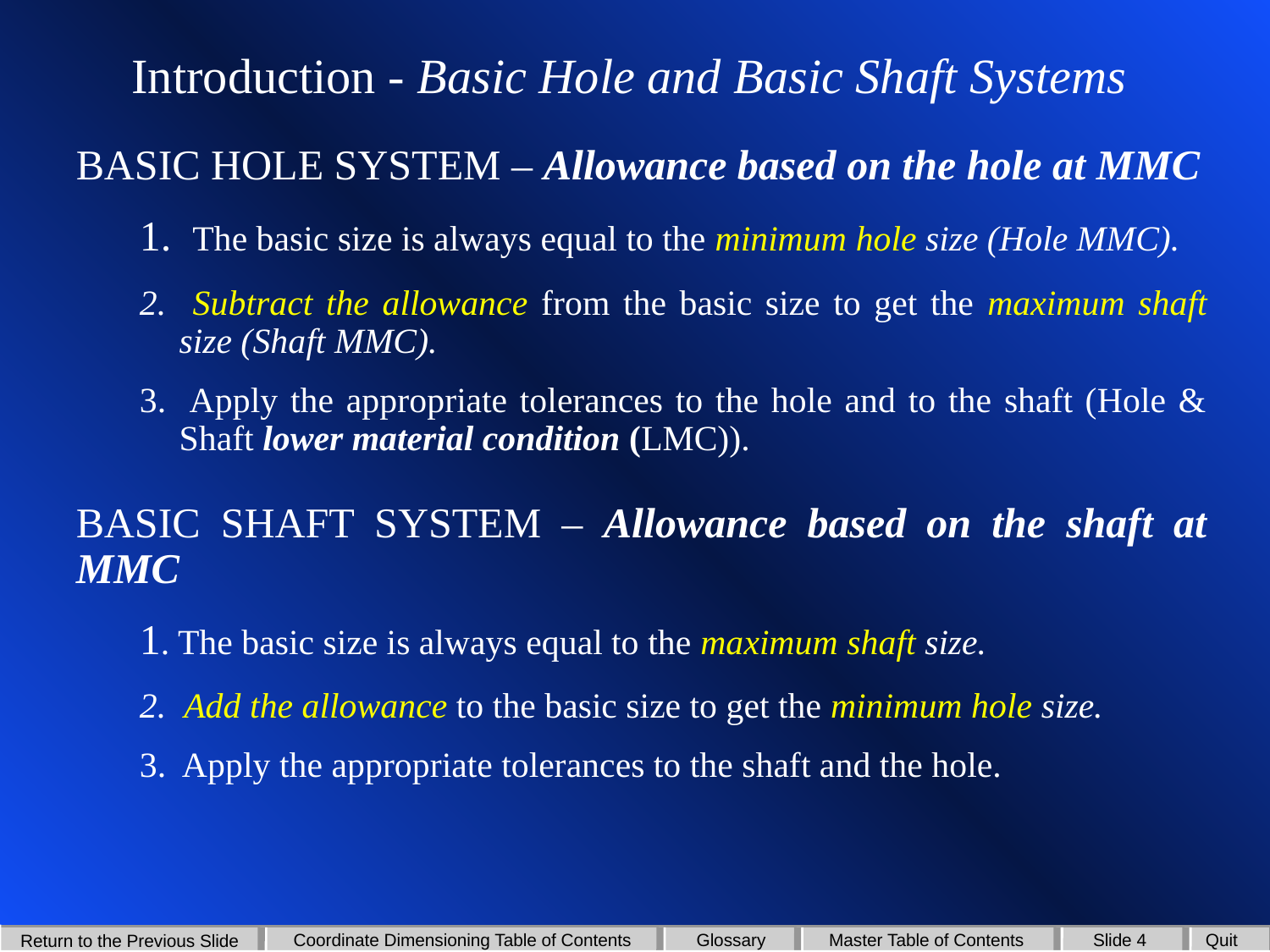

# Introduction - Basic Hole and Basic Shaft Systems
BASIC HOLE SYSTEM – Allowance based on the hole at MMC
1.  The basic size is always equal to the minimum hole size (Hole MMC).
2.  Subtract the allowance from the basic size to get the maximum shaft size (Shaft MMC).
3.  Apply the appropriate tolerances to the hole and to the shaft (Hole & Shaft lower material condition (LMC)).
BASIC SHAFT SYSTEM – Allowance based on the shaft at MMC
1. The basic size is always equal to the maximum shaft size.
2.  Add the allowance to the basic size to get the minimum hole size.
3.  Apply the appropriate tolerances to the shaft and the hole.